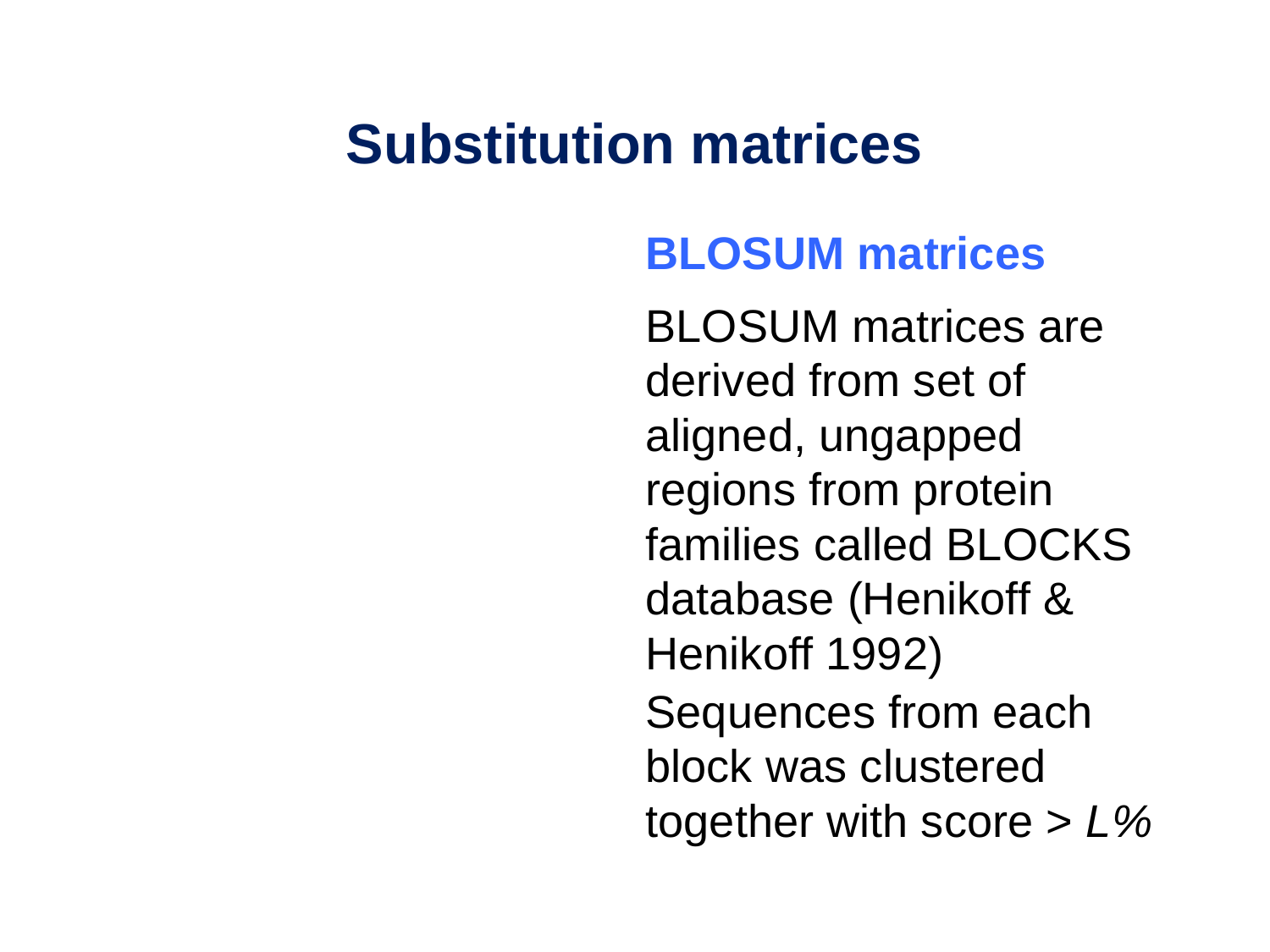

Substitution matrices
BLOSUM matrices
BLOSUM matrices are derived from set of aligned, ungapped regions from protein families called BLOCKS database (Henikoff & Henikoff 1992)
Sequences from each block was clustered together with score > L%